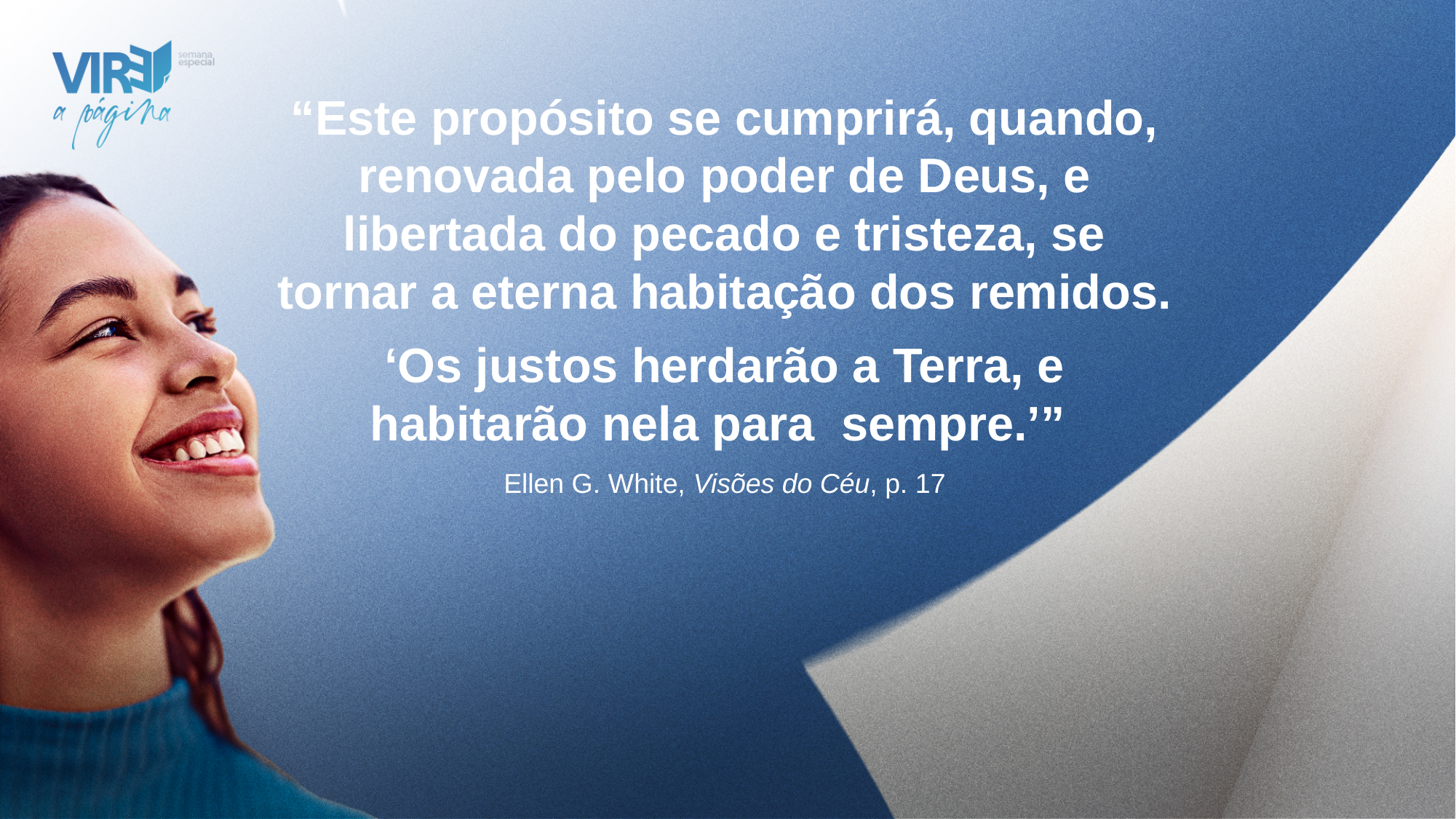

“Este propósito se cumprirá, quando, renovada pelo poder de Deus, e libertada do pecado e tristeza, se tornar a eterna habitação dos remidos.
‘Os justos herdarão a Terra, e habitarão nela para  sempre.’”
Ellen G. White, Visões do Céu, p. 17